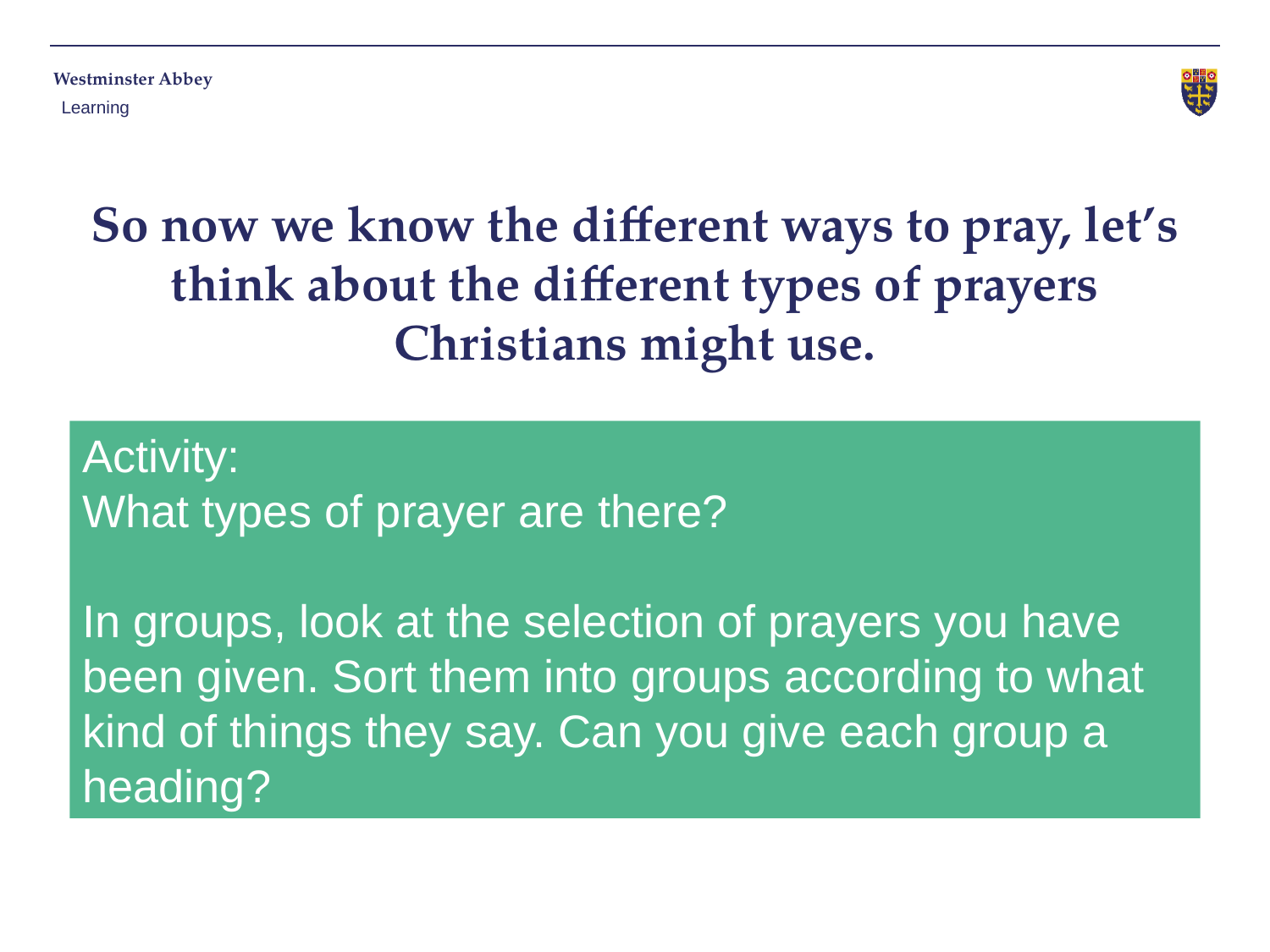

Learning
# So now we know the different ways to pray, let’s think about the different types of prayers Christians might use.
Activity:
What types of prayer are there?

In groups, look at the selection of prayers you have been given. Sort them into groups according to what kind of things they say. Can you give each group a heading?